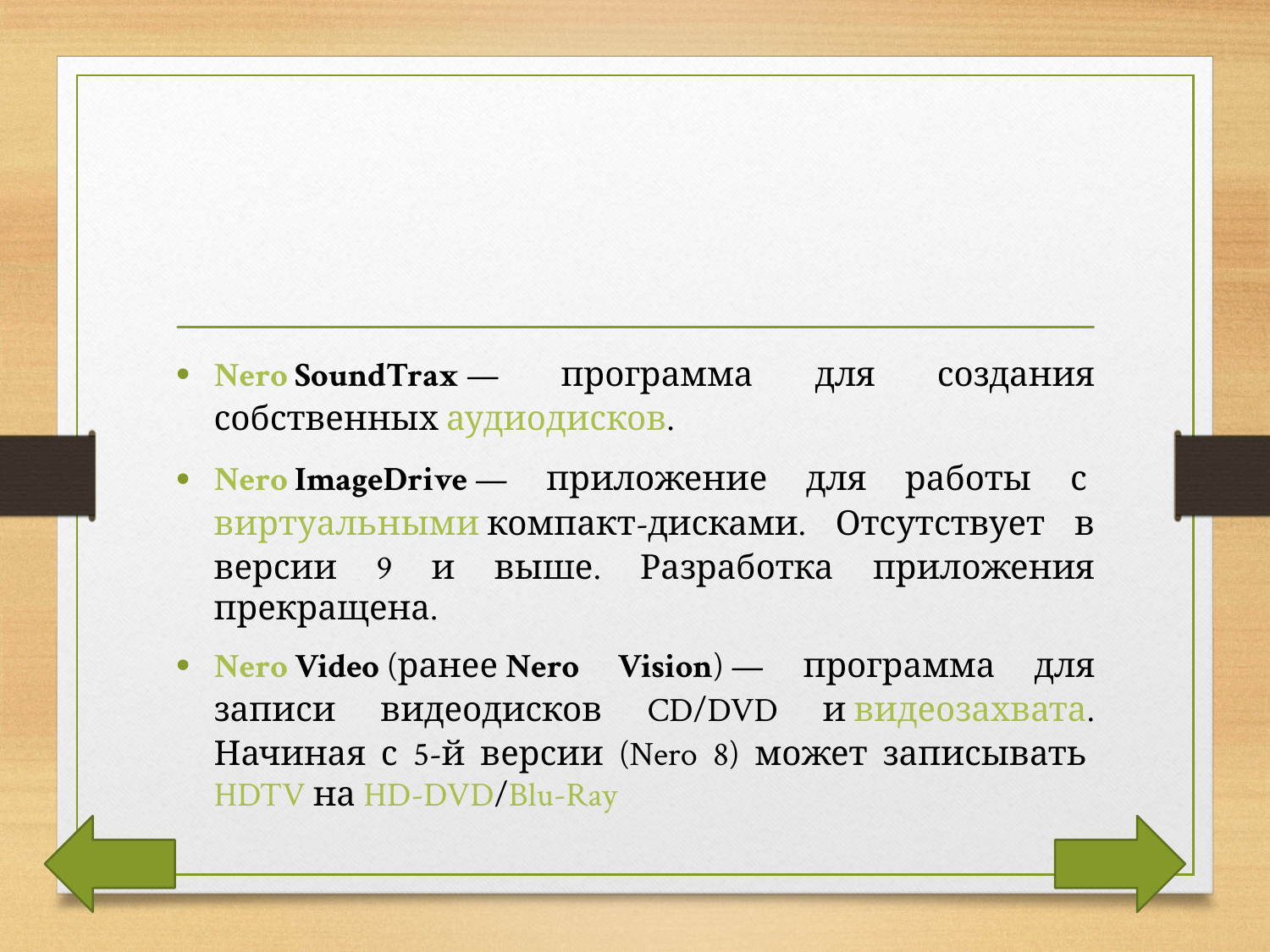

Nero SoundTrax — программа для создания собственных аудиодисков.
Nero ImageDrive — приложение для работы с виртуальными компакт-дисками. Отсутствует в версии 9 и выше. Разработка приложения прекращена.
Nero Video (ранее Nero Vision) — программа для записи видеодисков CD/DVD и видеозахвата. Начиная с 5-й версии (Nero 8) может записывать HDTV на HD-DVD/Blu-Ray